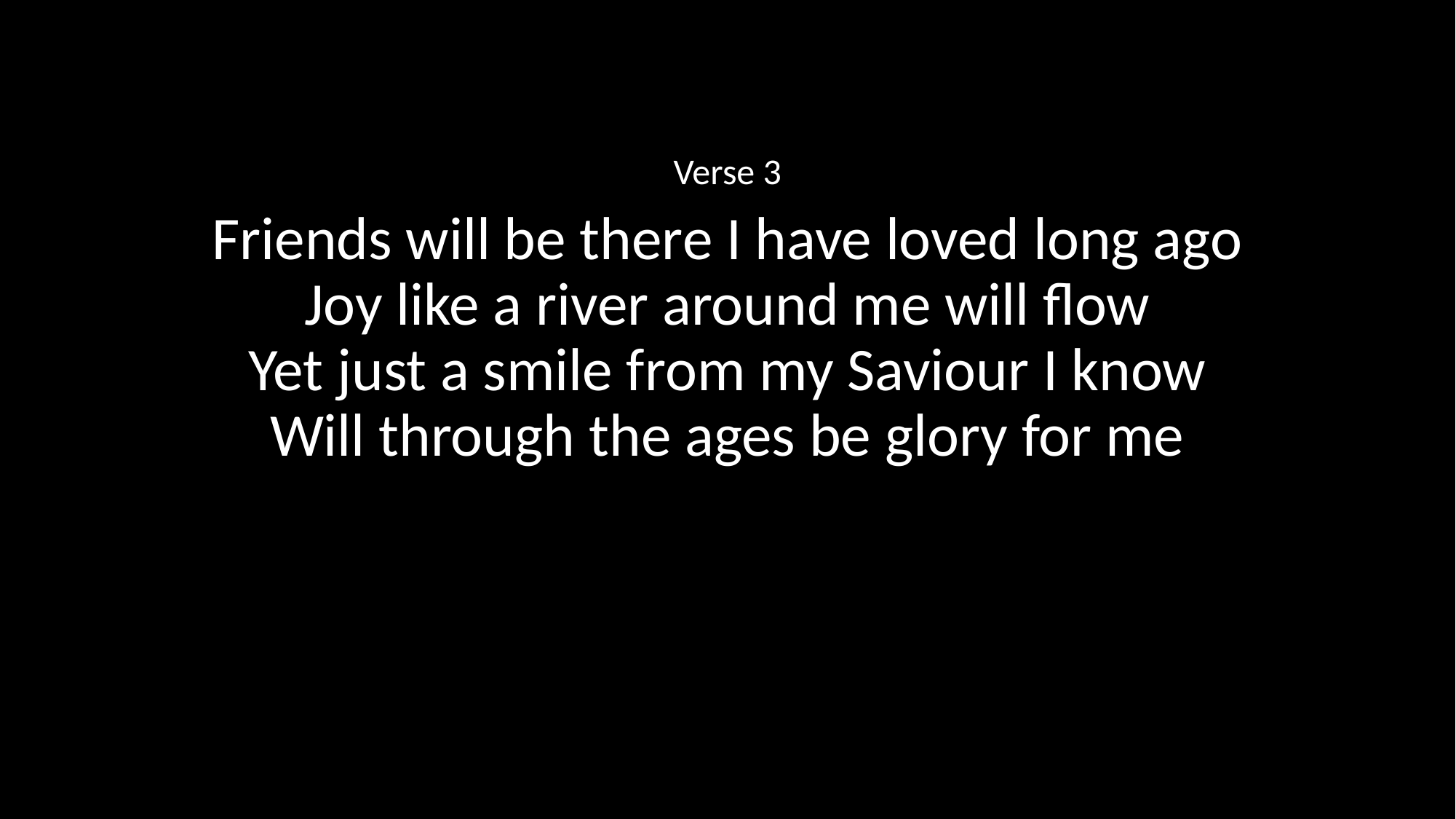

Verse 3
Friends will be there I have loved long ago
Joy like a river around me will flow
Yet just a smile from my Saviour I know
Will through the ages be glory for me